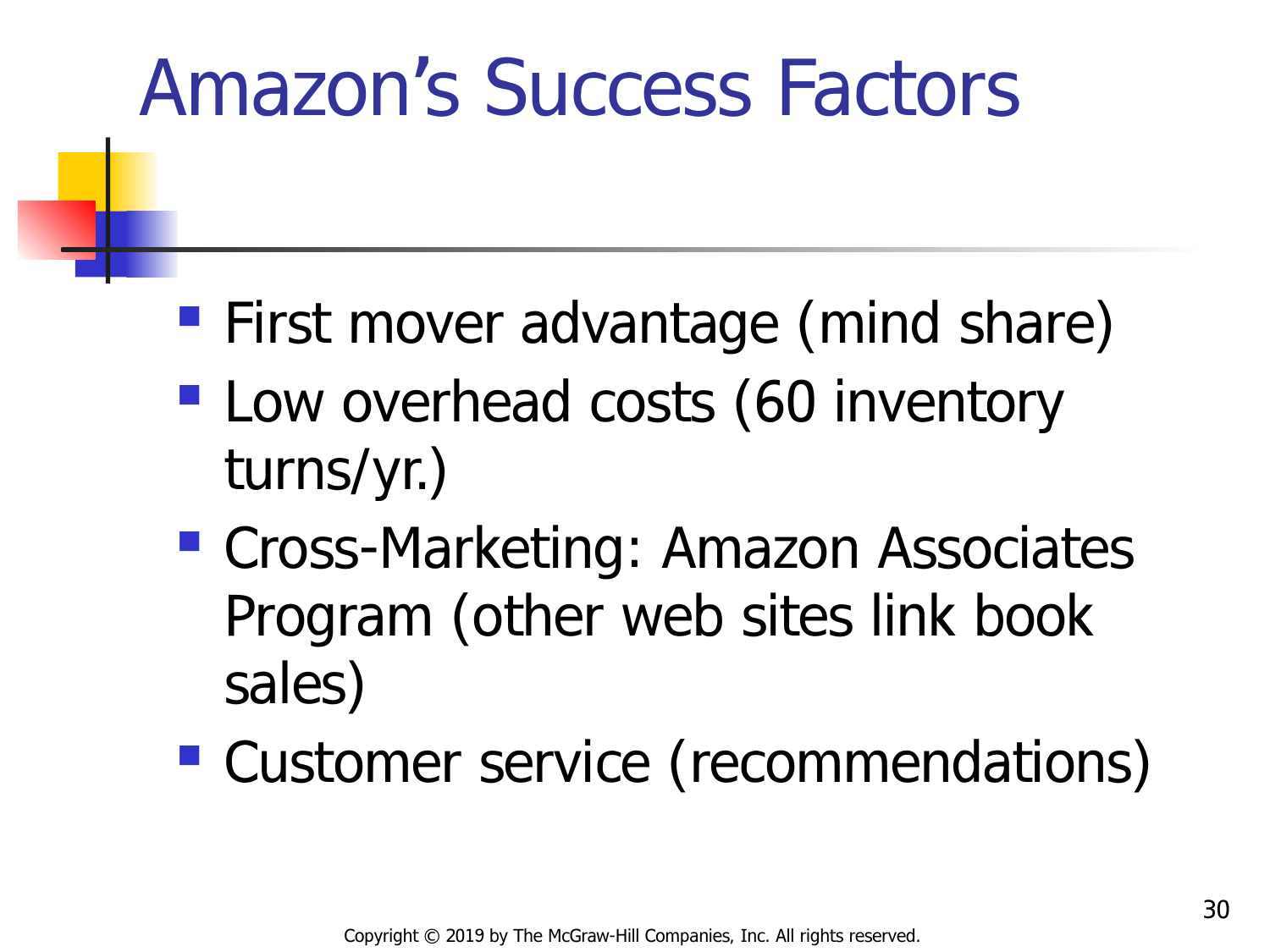

# Amazon’s Success Factors
First mover advantage (mind share)
Low overhead costs (60 inventory turns/yr.)
Cross-Marketing: Amazon Associates Program (other web sites link book sales)
Customer service (recommendations)
30
Copyright © 2019 by The McGraw-Hill Companies, Inc. All rights reserved.